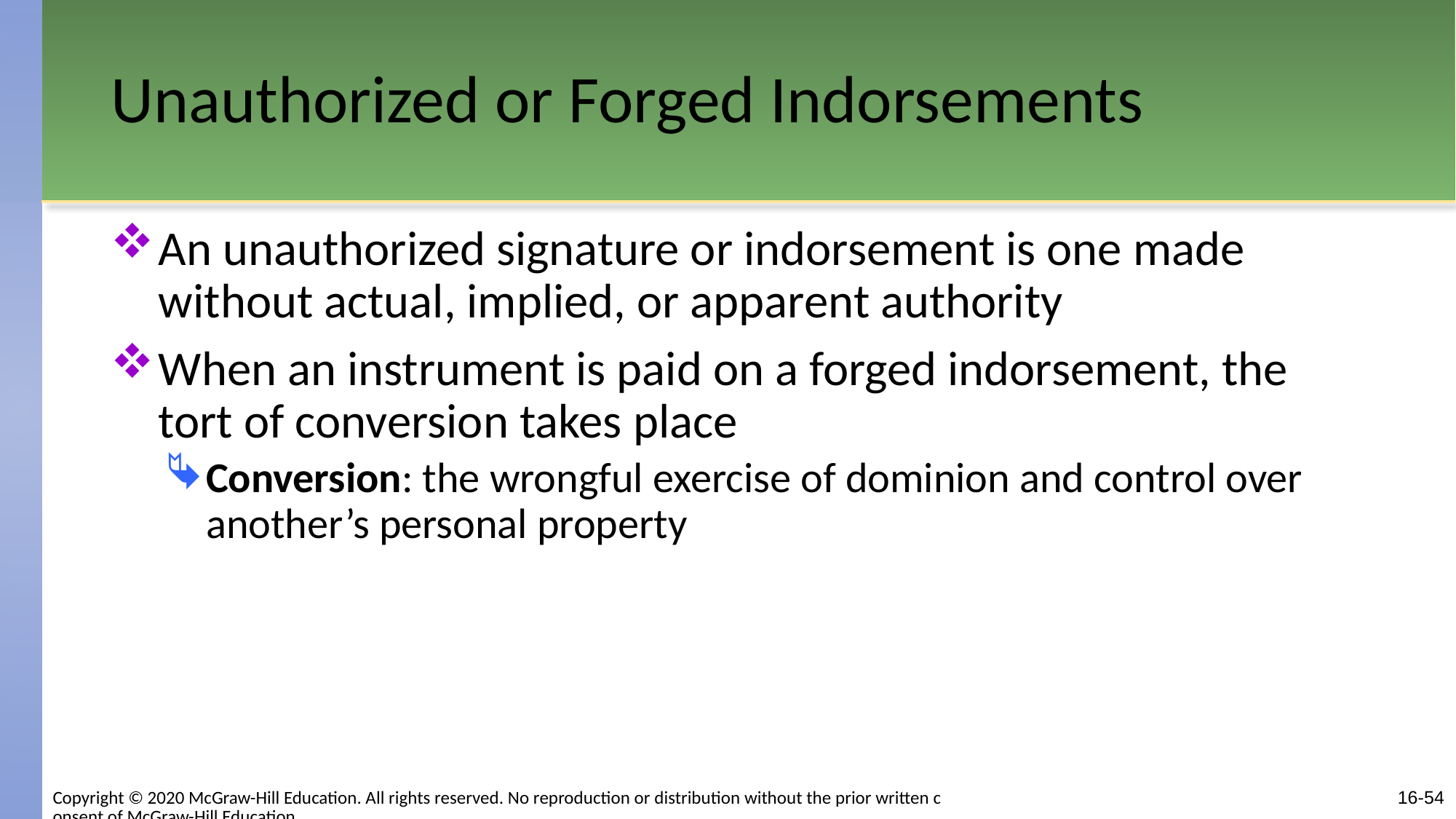

# Unauthorized or Forged Indorsements
An unauthorized signature or indorsement is one made without actual, implied, or apparent authority
When an instrument is paid on a forged indorsement, the tort of conversion takes place
Conversion: the wrongful exercise of dominion and control over another’s personal property
Copyright © 2020 McGraw-Hill Education. All rights reserved. No reproduction or distribution without the prior written consent of McGraw-Hill Education.
16-54